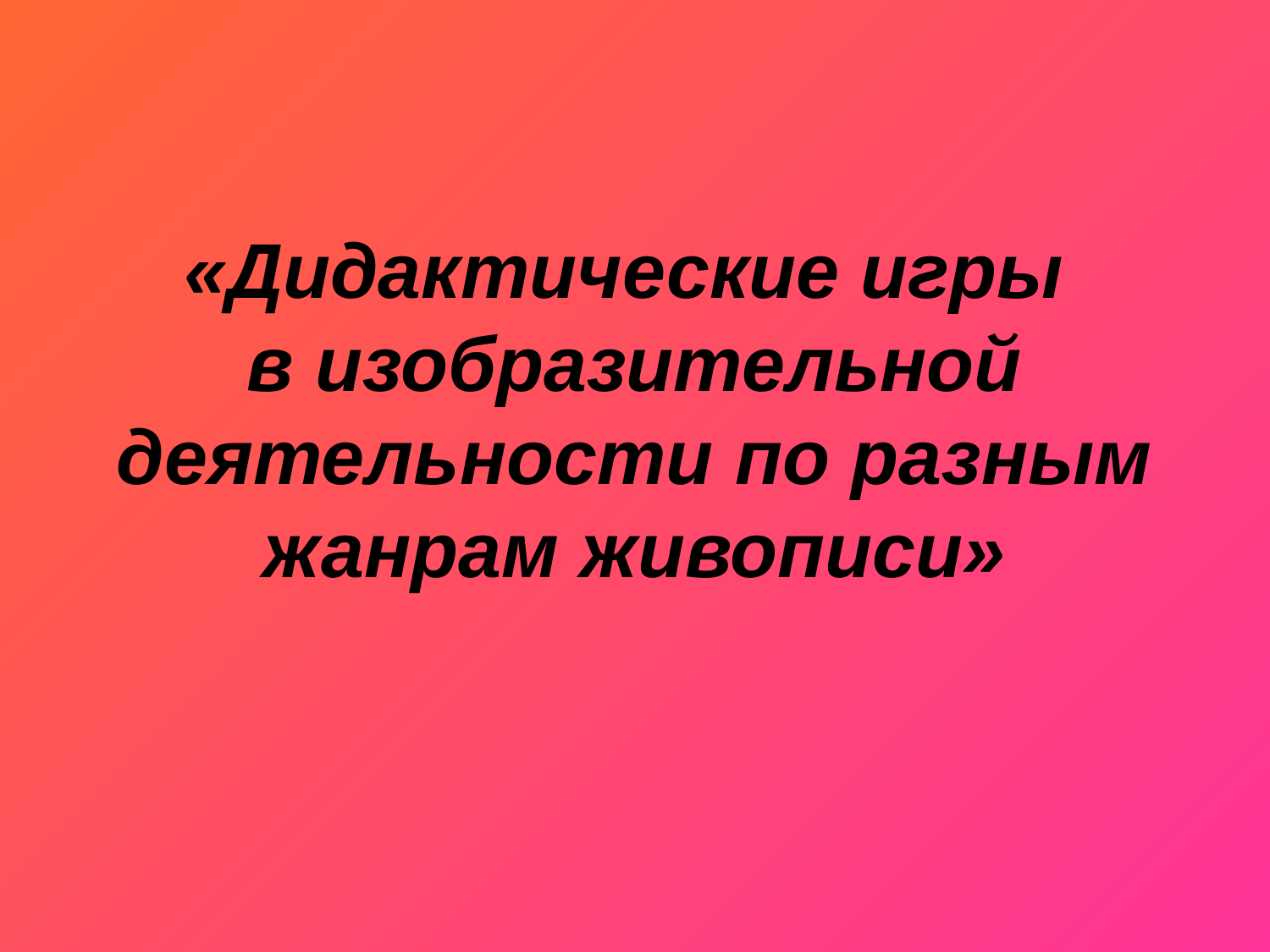

# «Дидактические игры в изобразительной деятельности по разным жанрам живописи»